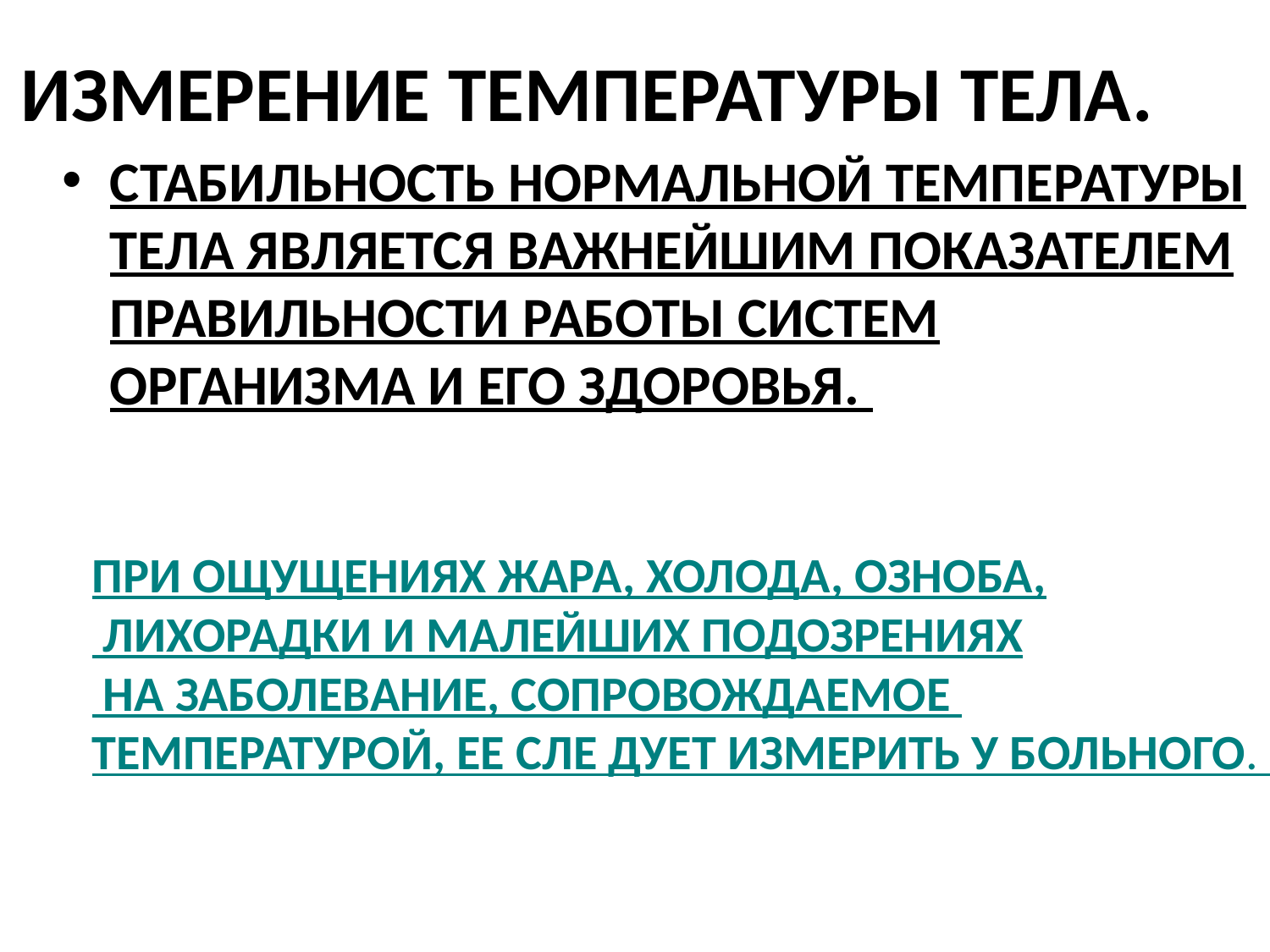

# ИЗМЕРЕНИЕ ТЕМПЕРАТУРЫ ТЕЛА.

СТАБИЛЬНОСТЬ НОРМАЛЬНОЙ ТЕМПЕРАТУРЫ ТЕЛА ЯВЛЯЕТСЯ ВАЖНЕЙШИМ ПОКАЗАТЕЛЕМ ПРАВИЛЬНОСТИ РАБОТЫ СИСТЕМ ОРГАНИЗМА И ЕГО ЗДОРОВЬЯ.

ПРИ ОЩУЩЕНИЯХ ЖАРА, ХОЛОДА, ОЗНОБА,
 ЛИХОРАДКИ И МАЛЕЙШИХ ПОДОЗРЕНИЯХ
 НА ЗАБОЛЕВАНИЕ, СОПРОВОЖДАЕМОЕ
ТЕМПЕРАТУРОЙ, ЕЕ СЛЕ ДУЕТ ИЗМЕРИТЬ У БОЛЬНОГО.